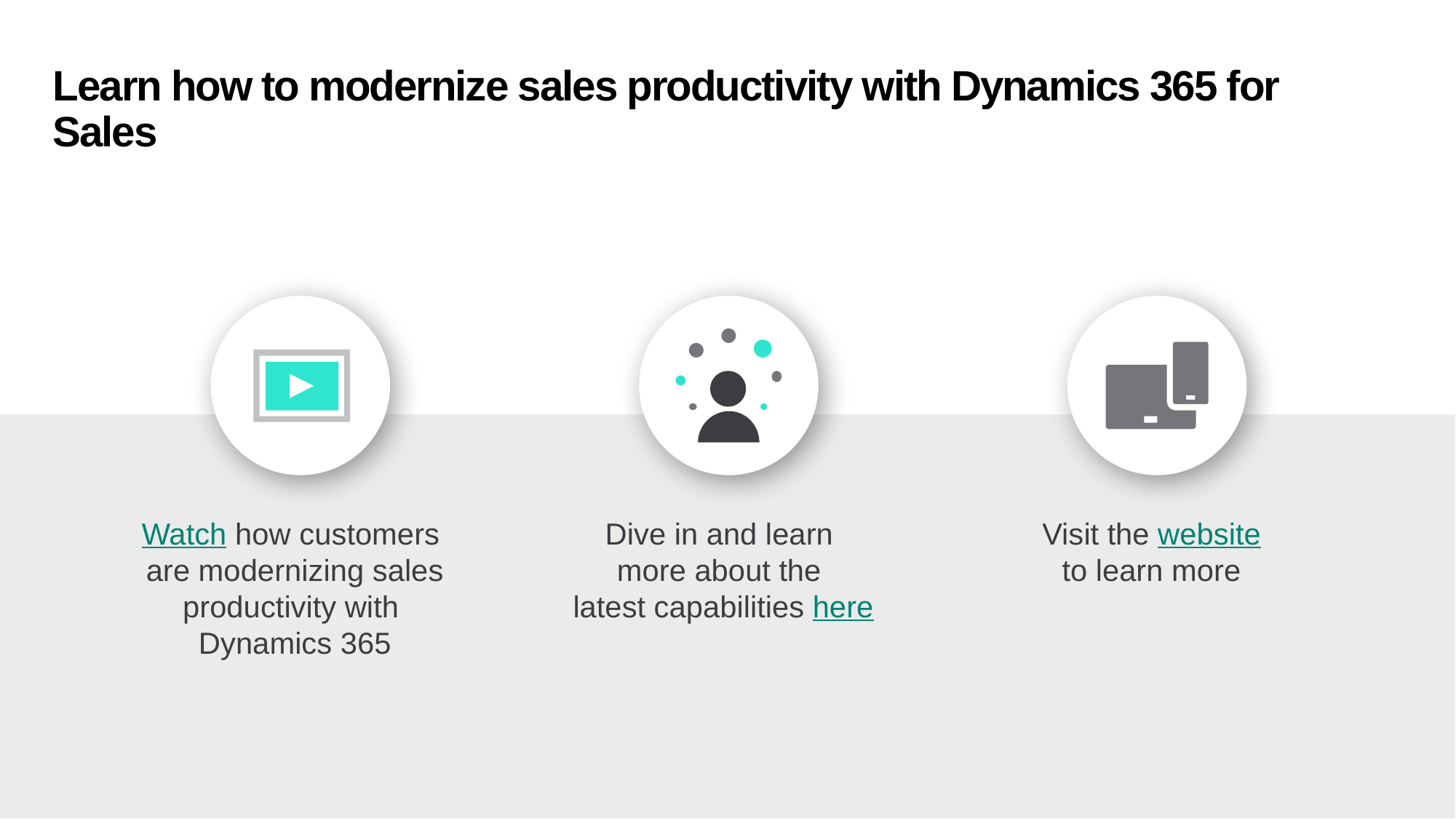

# Learn how to modernize sales productivity with Dynamics 365 for Sales

Watch how customers
are modernizing sales productivity with
Dynamics 365
Dive in and learn
more about the
latest capabilities here
Visit the website
to learn more